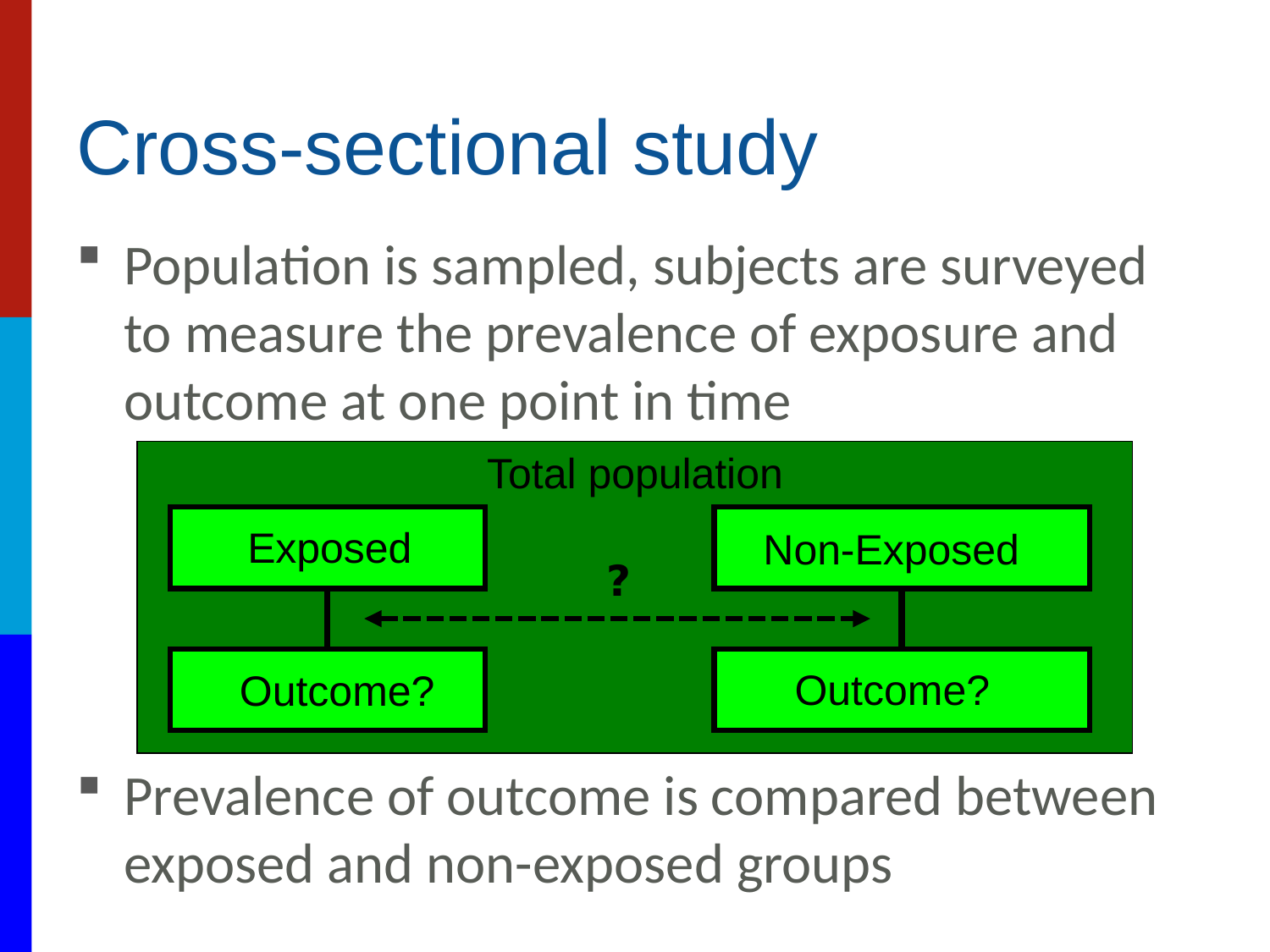

# Cross-sectional study
Population is sampled, subjects are surveyed to measure the prevalence of exposure and outcome at one point in time

Prevalence of outcome is compared between exposed and non-exposed groups

Total population

Exposed
Non-Exposed

?
Outcome?
Outcome?